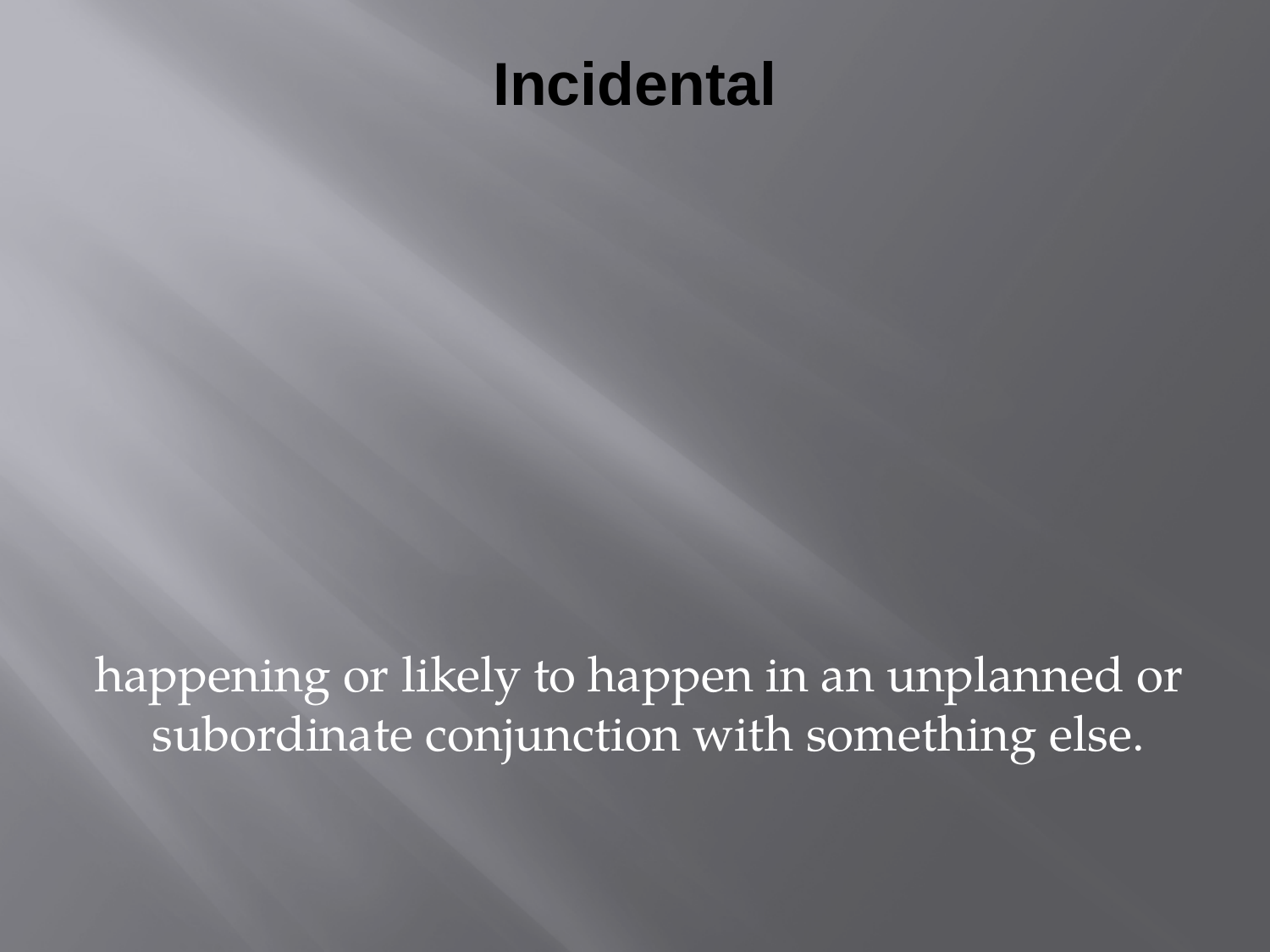

# Incidental

happening or likely to happen in an unplanned or subordinate conjunction with something else.